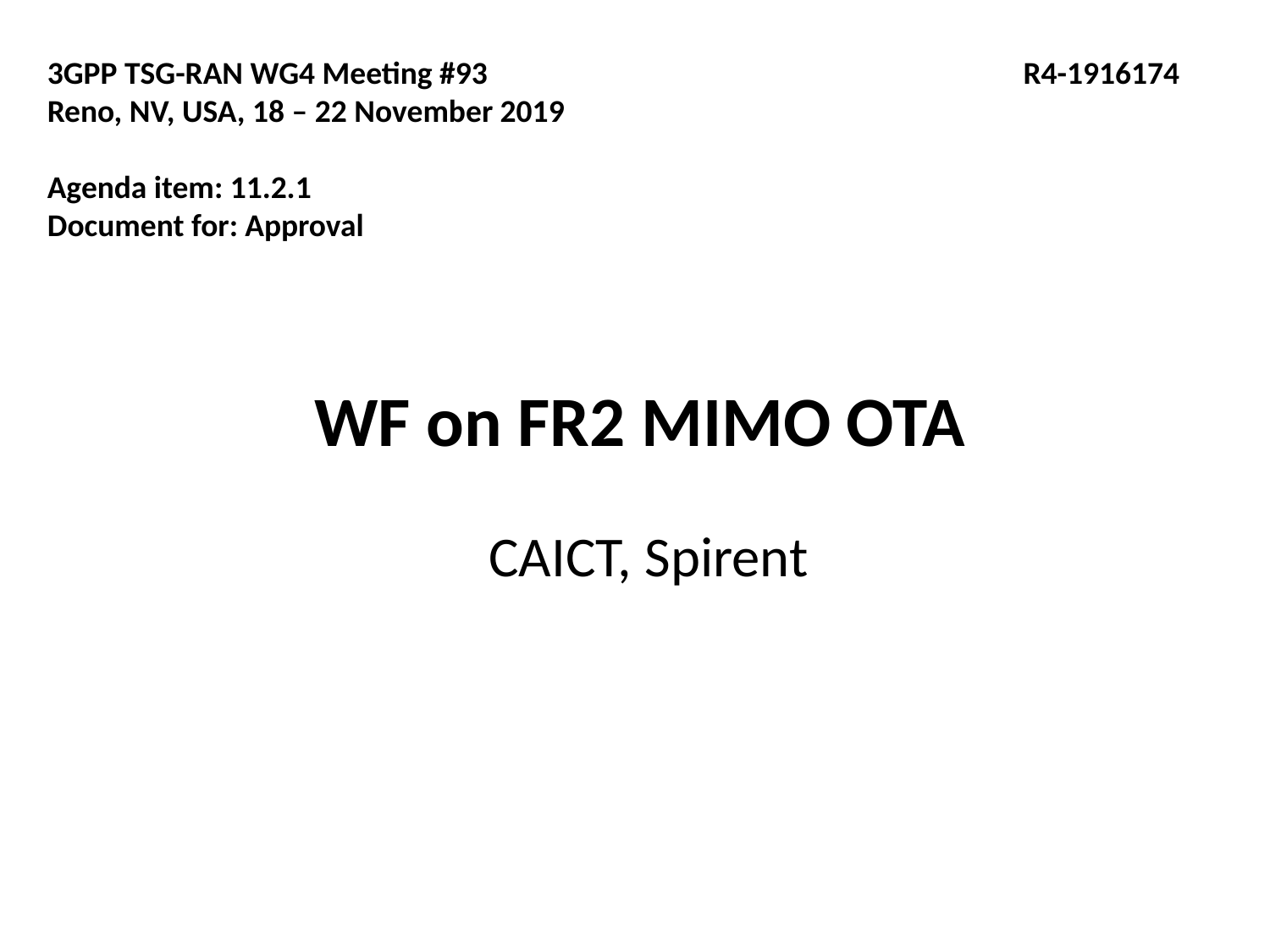

3GPP TSG-RAN WG4 Meeting #93	                                                                 R4-1916174
Reno, NV, USA, 18 – 22 November 2019

Agenda item: 11.2.1
Document for: Approval

# WF on FR2 MIMO OTA
CAICT, Spirent